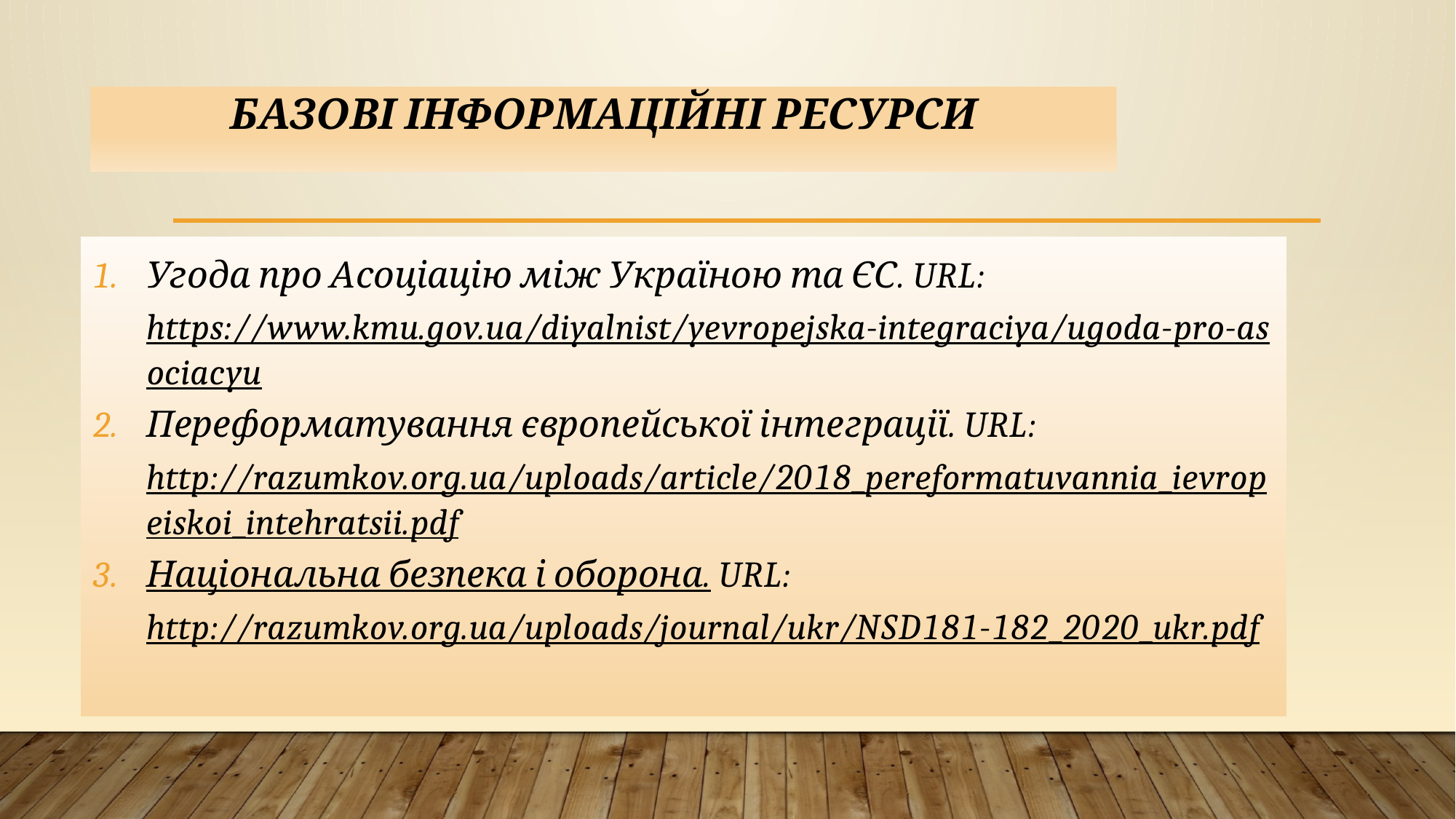

# БАЗОВІ ІНФОРМАЦІЙНІ РЕСУРСИ
Угода про Асоціацію між Україною та ЄС. URL: https://www.kmu.gov.ua/diyalnist/yevropejska-integraciya/ugoda-pro-asociacyu
Переформатування європейської інтеграції. URL: http://razumkov.org.ua/uploads/article/2018_pereformatuvannia_ievropeiskoi_intehratsii.pdf
Національна безпека і оборона. URL: http://razumkov.org.ua/uploads/journal/ukr/NSD181-182_2020_ukr.pdf